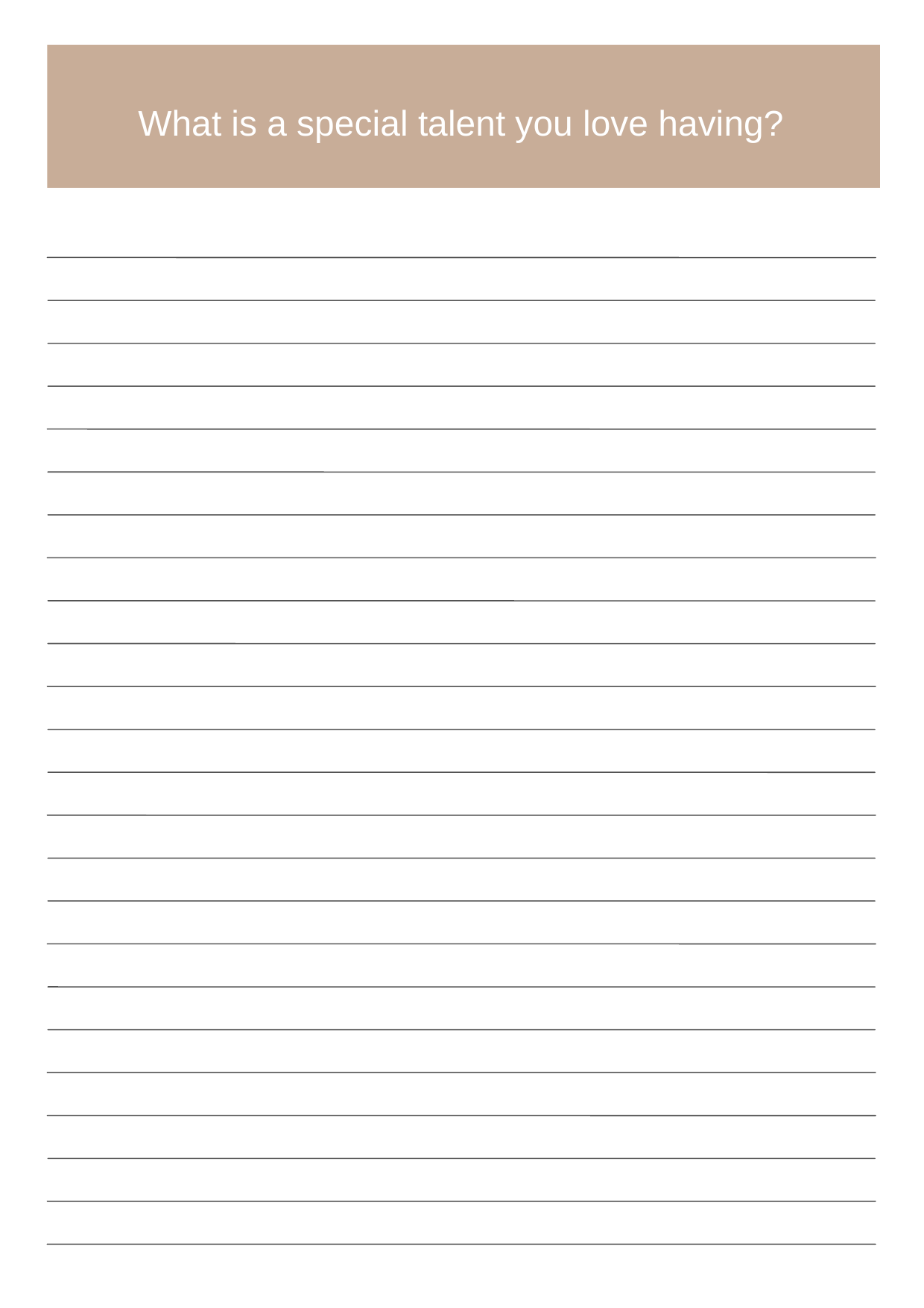

What is a special talent you love having?